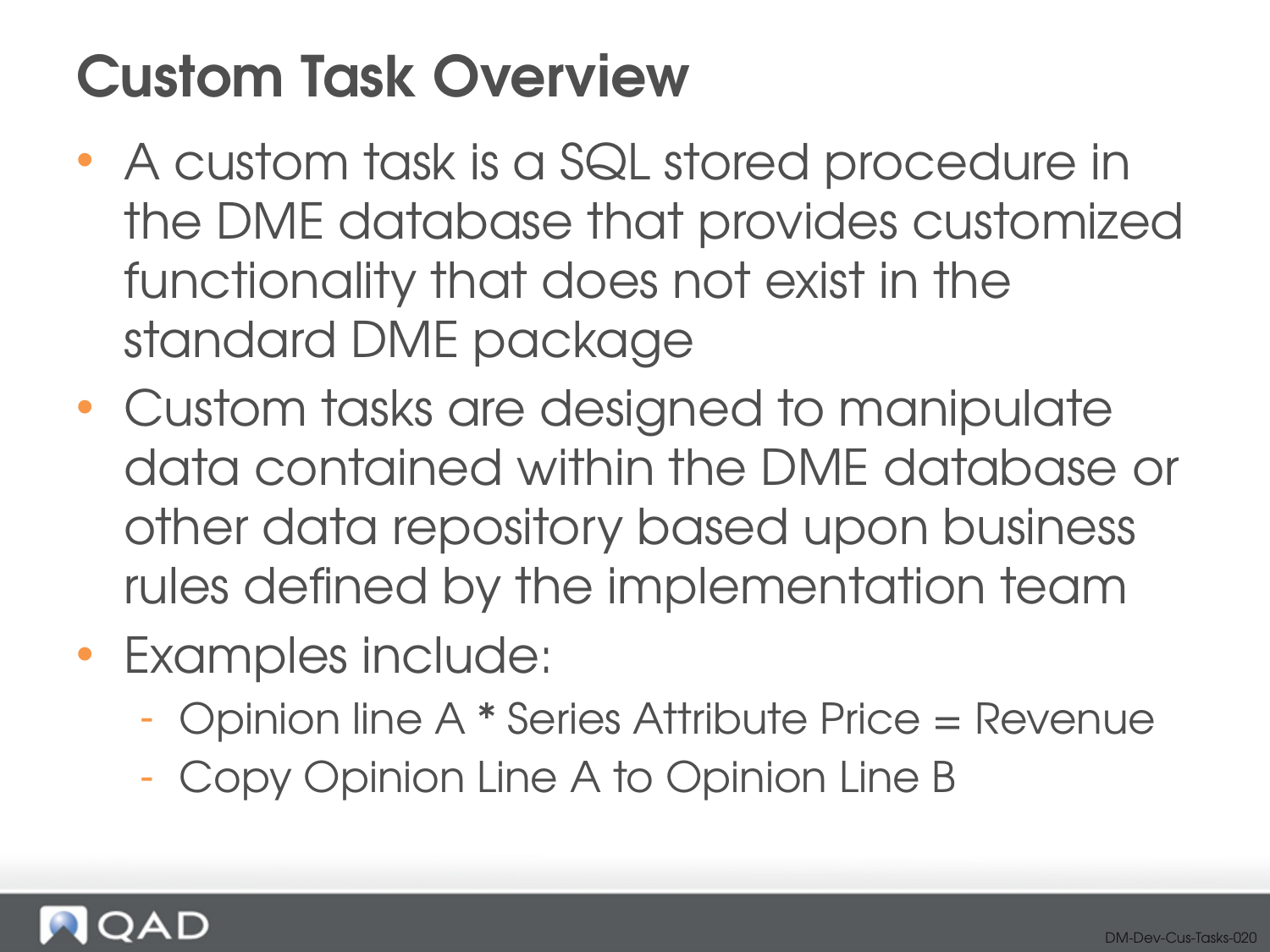

# Custom Task Overview
A custom task is a SQL stored procedure in the DME database that provides customized functionality that does not exist in the standard DME package
Custom tasks are designed to manipulate data contained within the DME database or other data repository based upon business rules defined by the implementation team
Examples include:
Opinion line A * Series Attribute Price = Revenue
Copy Opinion Line A to Opinion Line B

DM-Dev-Cus-Tasks-020